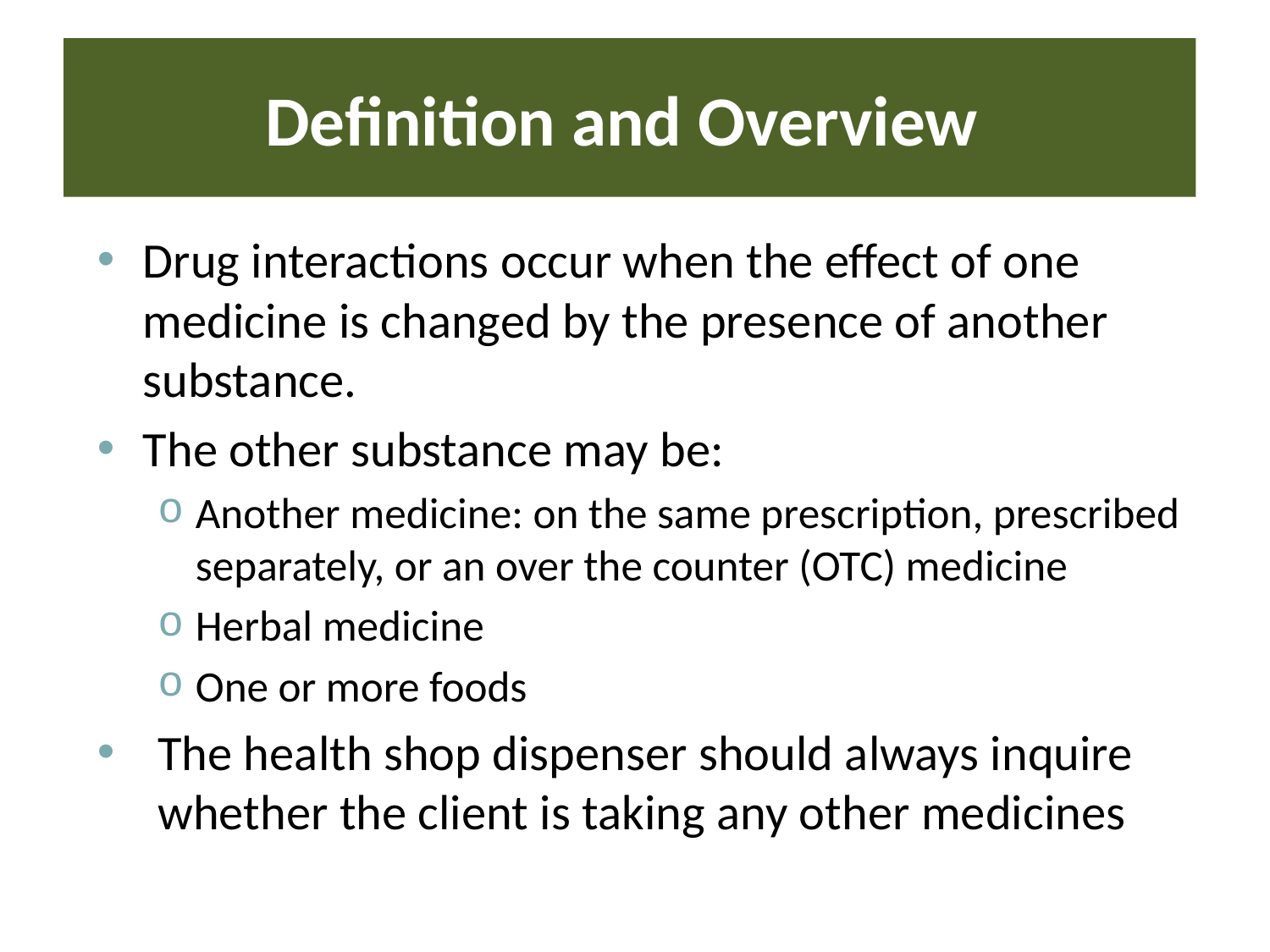

# Definition and Overview
Drug interactions occur when the effect of one medicine is changed by the presence of another substance.
The other substance may be:
Another medicine: on the same prescription, prescribed separately, or an over the counter (OTC) medicine
Herbal medicine
One or more foods
The health shop dispenser should always inquire whether the client is taking any other medicines